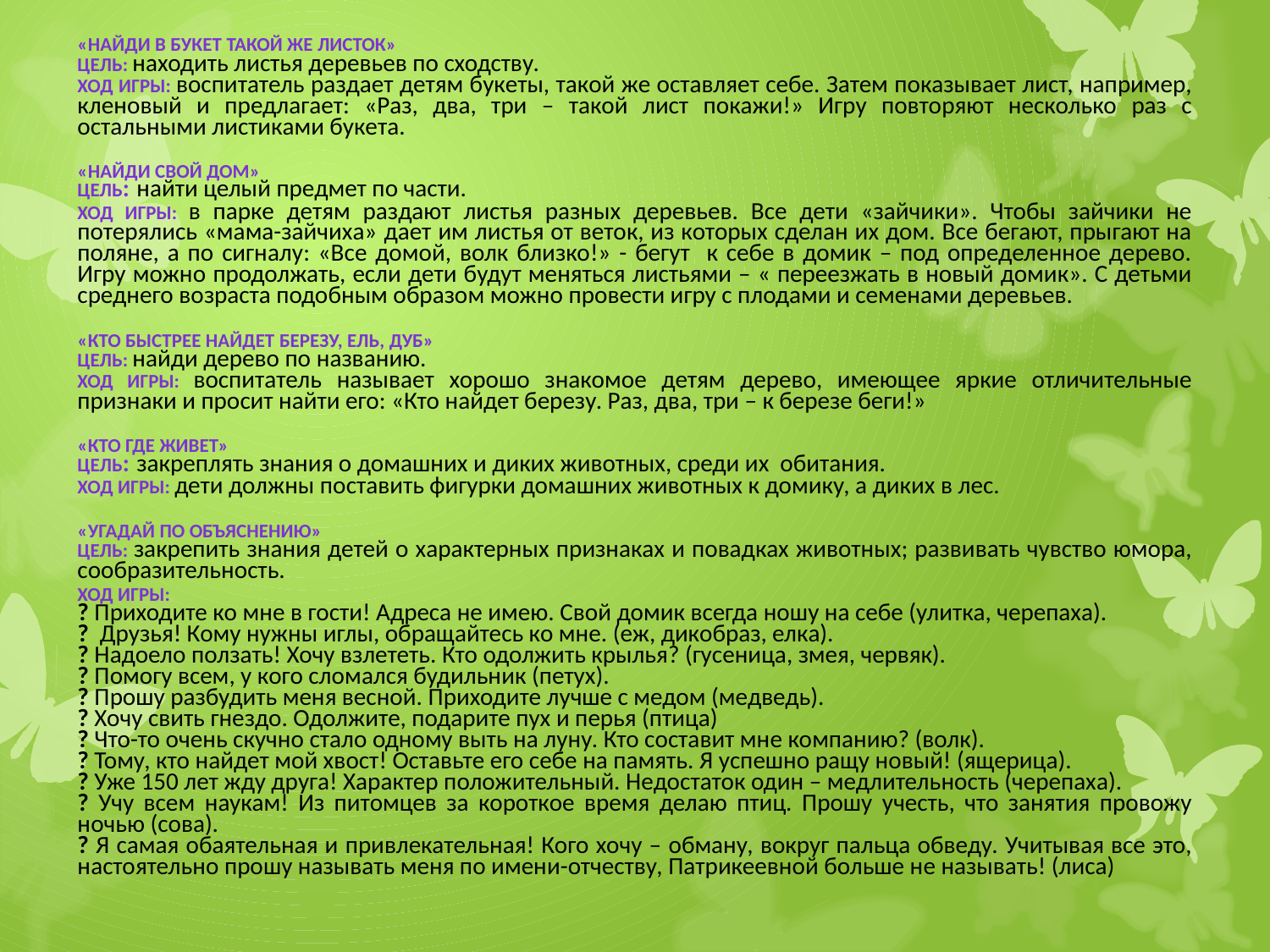

«Найди в букет такой же листок»
Цель: находить листья деревьев по сходству.
Ход игры: воспитатель раздает детям букеты, такой же оставляет себе. Затем показывает лист, например, кленовый и предлагает: «Раз, два, три – такой лист покажи!» Игру повторяют несколько раз с остальными листиками букета.

«Найди свой дом»
Цель: найти целый предмет по части.
Ход игры: в парке детям раздают листья разных деревьев. Все дети «зайчики». Чтобы зайчики не потерялись «мама-зайчиха» дает им листья от веток, из которых сделан их дом. Все бегают, прыгают на поляне, а по сигналу: «Все домой, волк близко!» - бегут  к себе в домик – под определенное дерево. Игру можно продолжать, если дети будут меняться листьями – « переезжать в новый домик». С детьми среднего возраста подобным образом можно провести игру с плодами и семенами деревьев.

«Кто быстрее найдет березу, ель, дуб»
Цель: найди дерево по названию.
Ход игры: воспитатель называет хорошо знакомое детям дерево, имеющее яркие отличительные признаки и просит найти его: «Кто найдет березу. Раз, два, три – к березе беги!»

«Кто где живет»
Цель: закреплять знания о домашних и диких животных, среди их  обитания.
Ход игры: дети должны поставить фигурки домашних животных к домику, а диких в лес.

«Угадай по объяснению»
Цель: закрепить знания детей о характерных признаках и повадках животных; развивать чувство юмора, сообразительность.
Ход игры:
? Приходите ко мне в гости! Адреса не имею. Свой домик всегда ношу на себе (улитка, черепаха).
?  Друзья! Кому нужны иглы, обращайтесь ко мне. (еж, дикобраз, елка).
? Надоело ползать! Хочу взлететь. Кто одолжить крылья? (гусеница, змея, червяк).
? Помогу всем, у кого сломался будильник (петух).
? Прошу разбудить меня весной. Приходите лучше с медом (медведь).
? Хочу свить гнездо. Одолжите, подарите пух и перья (птица)
? Что-то очень скучно стало одному выть на луну. Кто составит мне компанию? (волк).
? Тому, кто найдет мой хвост! Оставьте его себе на память. Я успешно ращу новый! (ящерица).
? Уже 150 лет жду друга! Характер положительный. Недостаток один – медлительность (черепаха).
? Учу всем наукам! Из питомцев за короткое время делаю птиц. Прошу учесть, что занятия провожу ночью (сова).
? Я самая обаятельная и привлекательная! Кого хочу – обману, вокруг пальца обведу. Учитывая все это, настоятельно прошу называть меня по имени-отчеству, Патрикеевной больше не называть! (лиса)